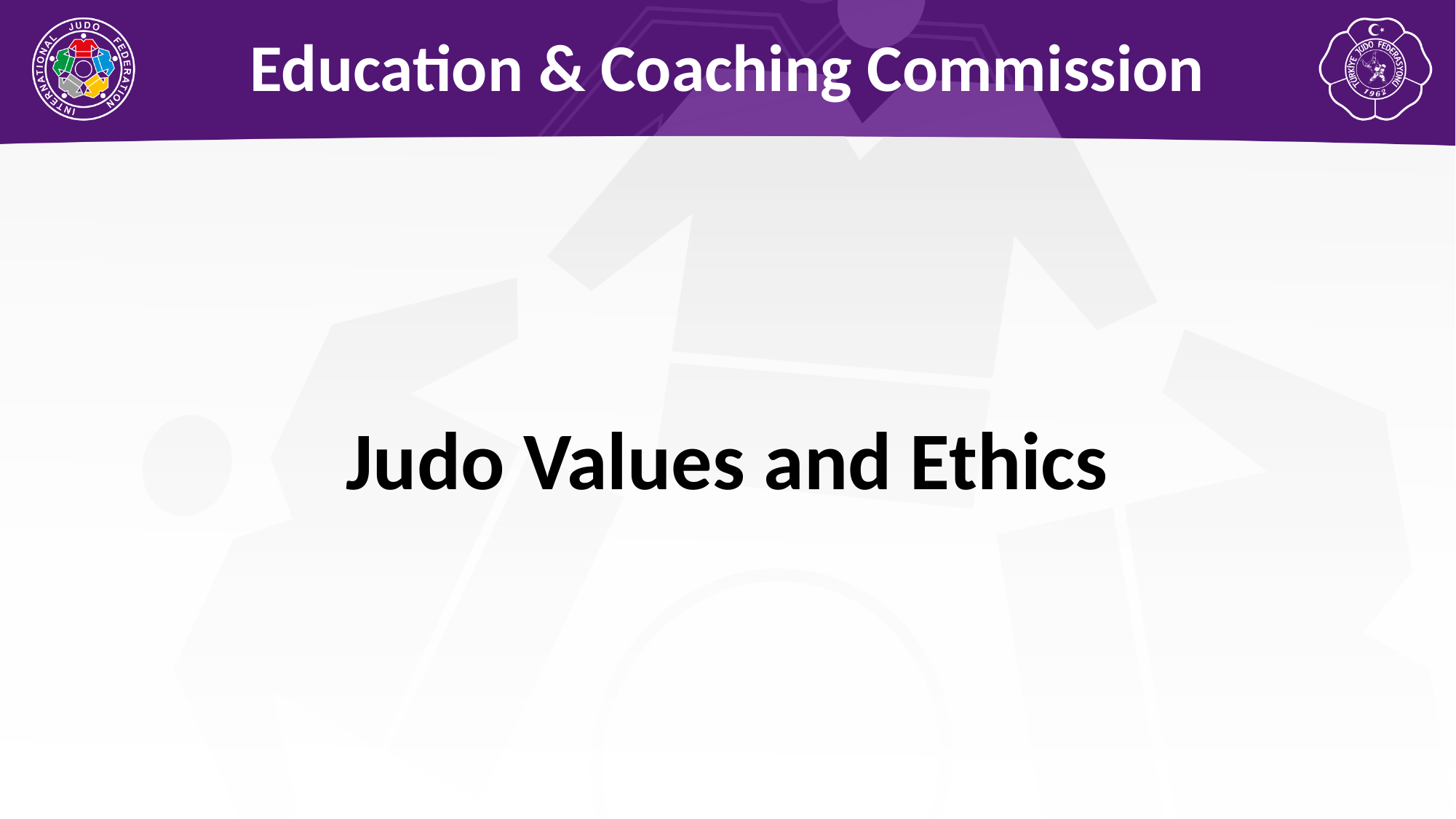

Education & Coaching Commission
Judo Values and Ethics